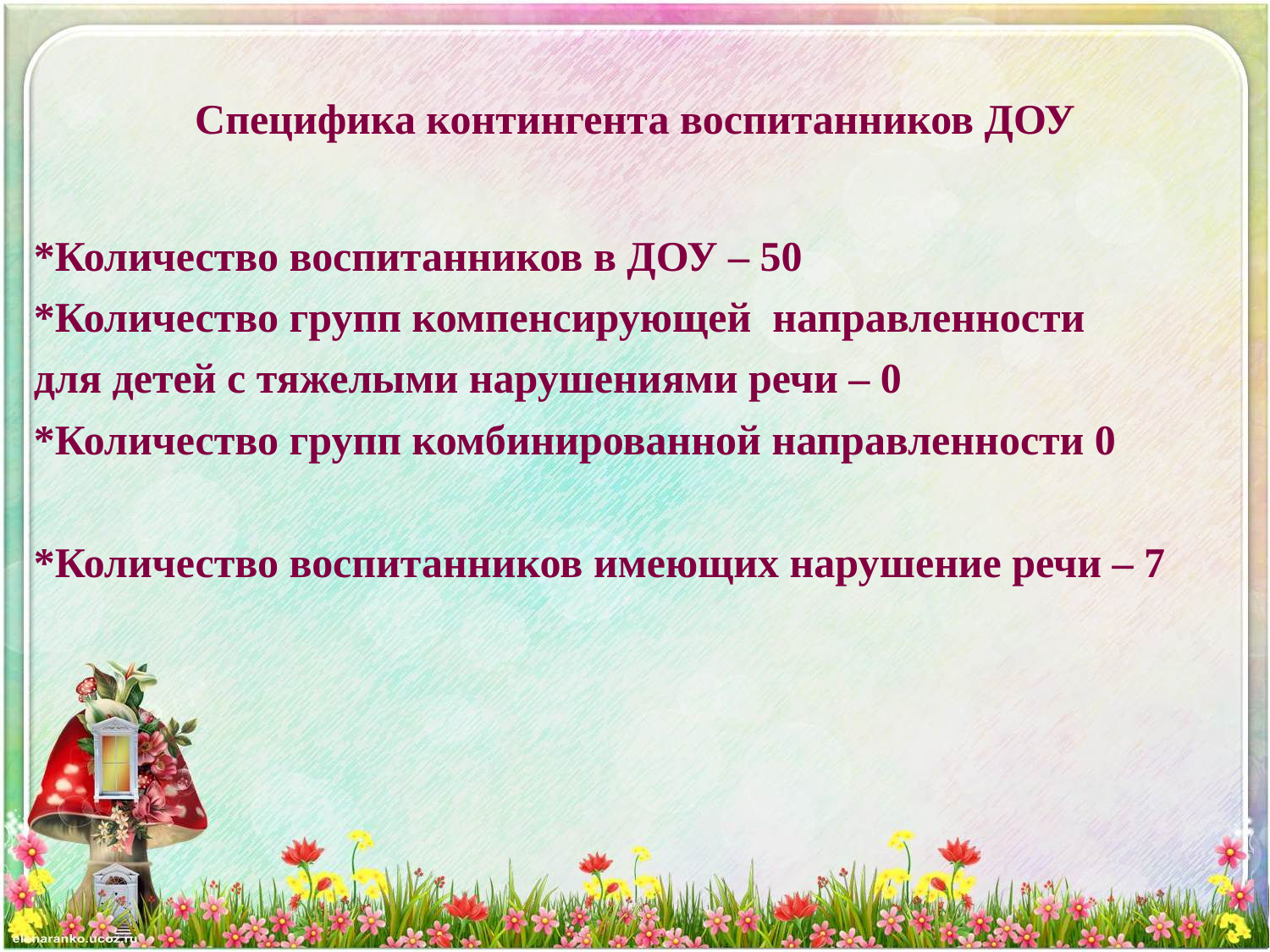

# Специфика контингента воспитанников ДОУ
*Количество воспитанников в ДОУ – 50
*Количество групп компенсирующей  направленности
для детей с тяжелыми нарушениями речи – 0
*Количество групп комбинированной направленности 0

*Количество воспитанников имеющих нарушение речи – 7